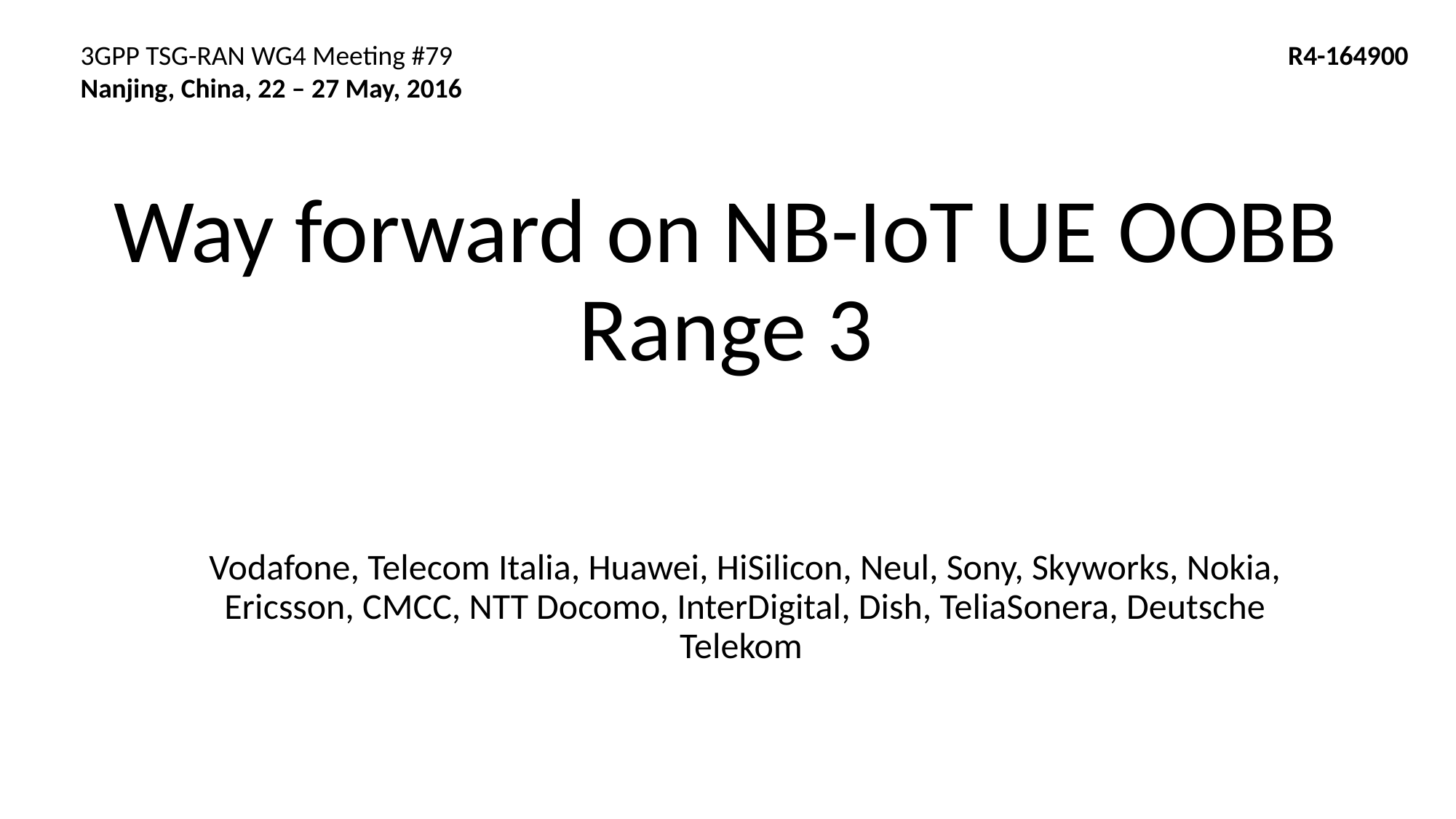

3GPP TSG-RAN WG4 Meeting #79                                                                                                                                       R4-164900
Nanjing, China, 22 – 27 May, 2016
# Way forward on NB-IoT UE OOBB Range 3
Vodafone, Telecom Italia, Huawei, HiSilicon, Neul, Sony, Skyworks, Nokia, Ericsson, CMCC, NTT Docomo, InterDigital, Dish, TeliaSonera, Deutsche Telekom